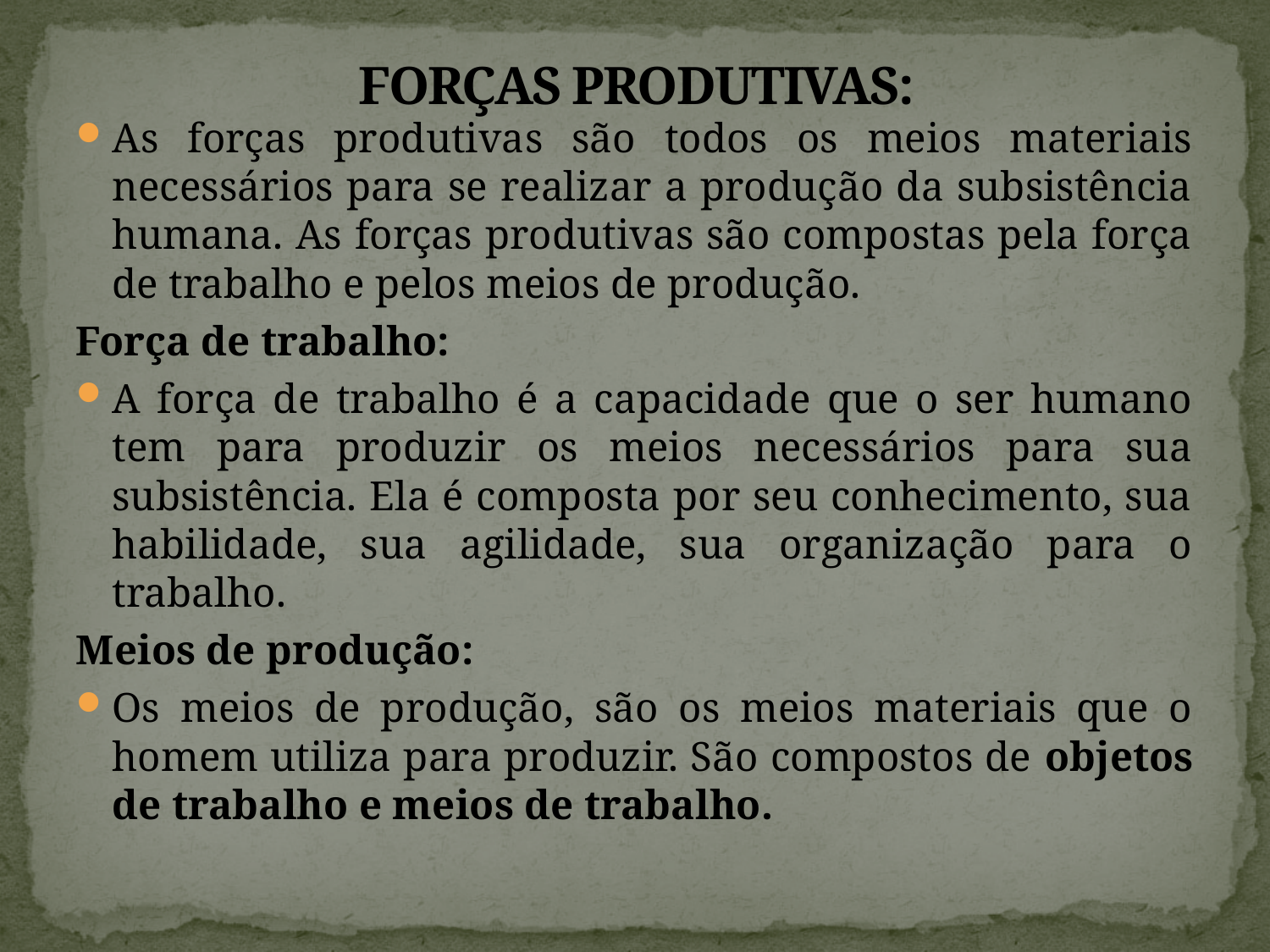

# FORÇAS PRODUTIVAS:
As forças produtivas são todos os meios materiais necessários para se realizar a produção da subsistência humana. As forças produtivas são compostas pela força de trabalho e pelos meios de produção.
Força de trabalho:
A força de trabalho é a capacidade que o ser humano tem para produzir os meios necessários para sua subsistência. Ela é composta por seu conhecimento, sua habilidade, sua agilidade, sua organização para o trabalho.
Meios de produção:
Os meios de produção, são os meios materiais que o homem utiliza para produzir. São compostos de objetos de trabalho e meios de trabalho.